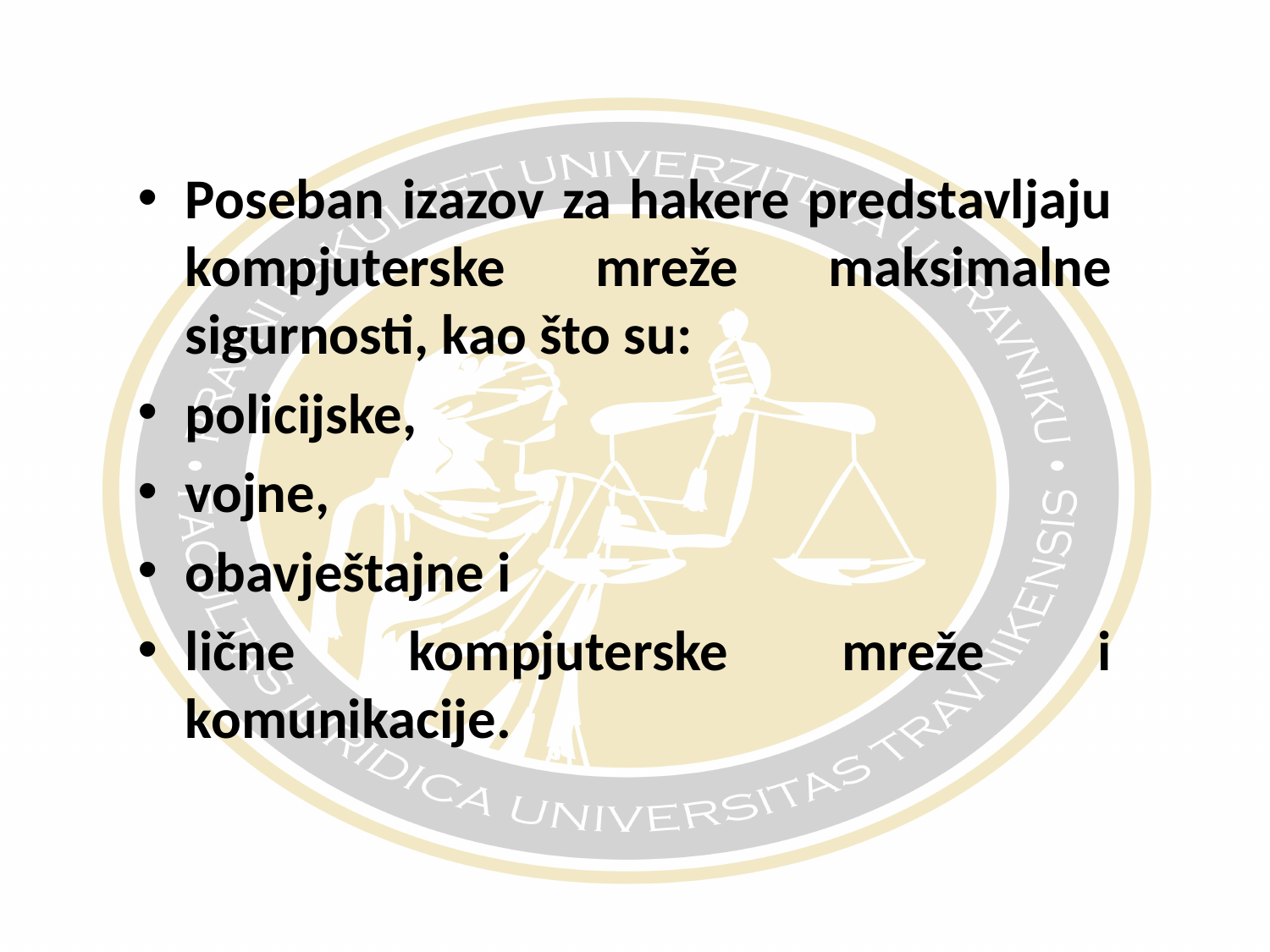

#
Poseban izazov za hakere predstavljaju kompjuterske mreže maksimalne sigurnosti, kao što su:
policijske,
vojne,
obavještajne i
lične kompjuterske mreže i komunikacije.